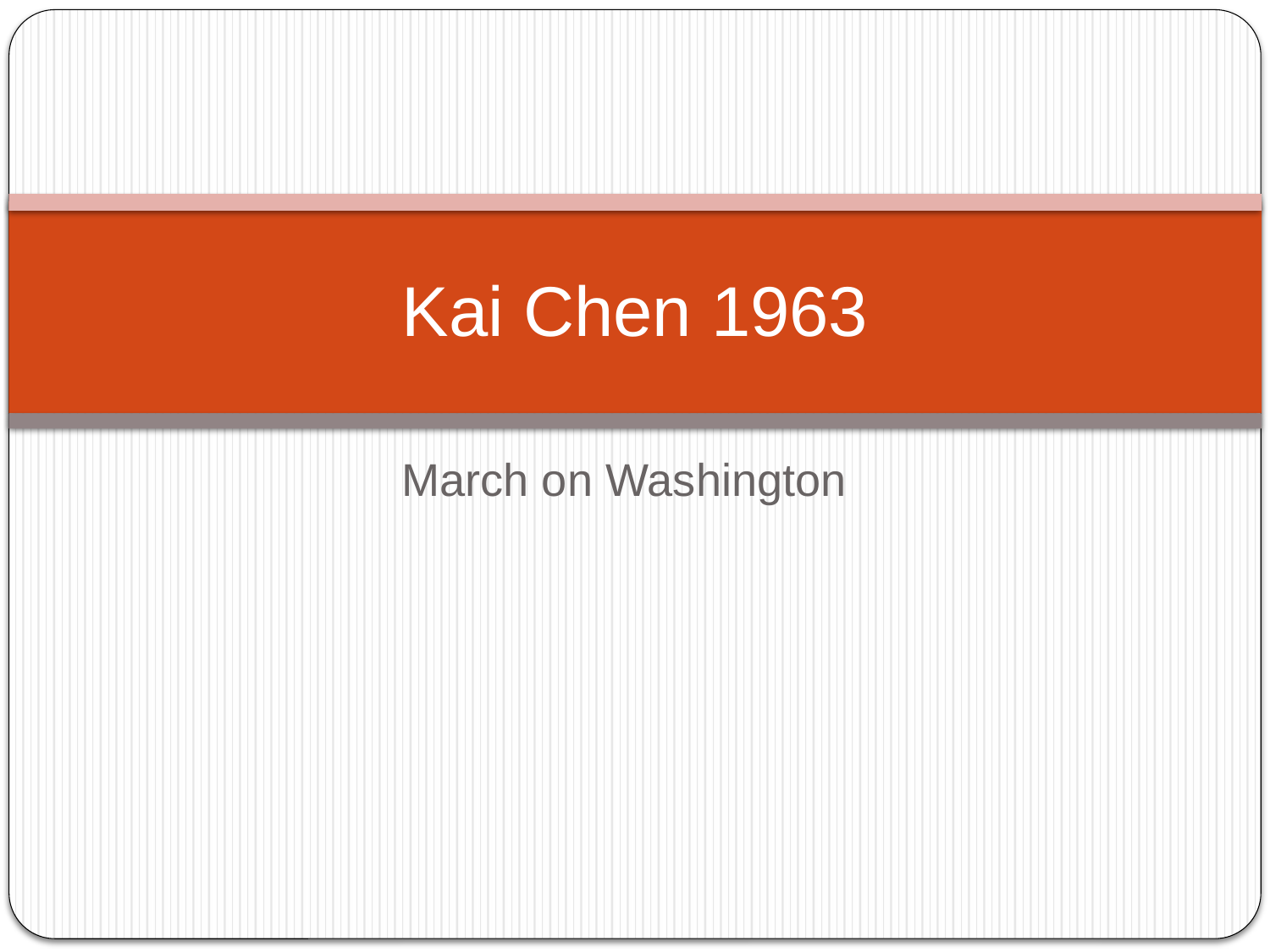

# Kai Chen 1963
March on Washington